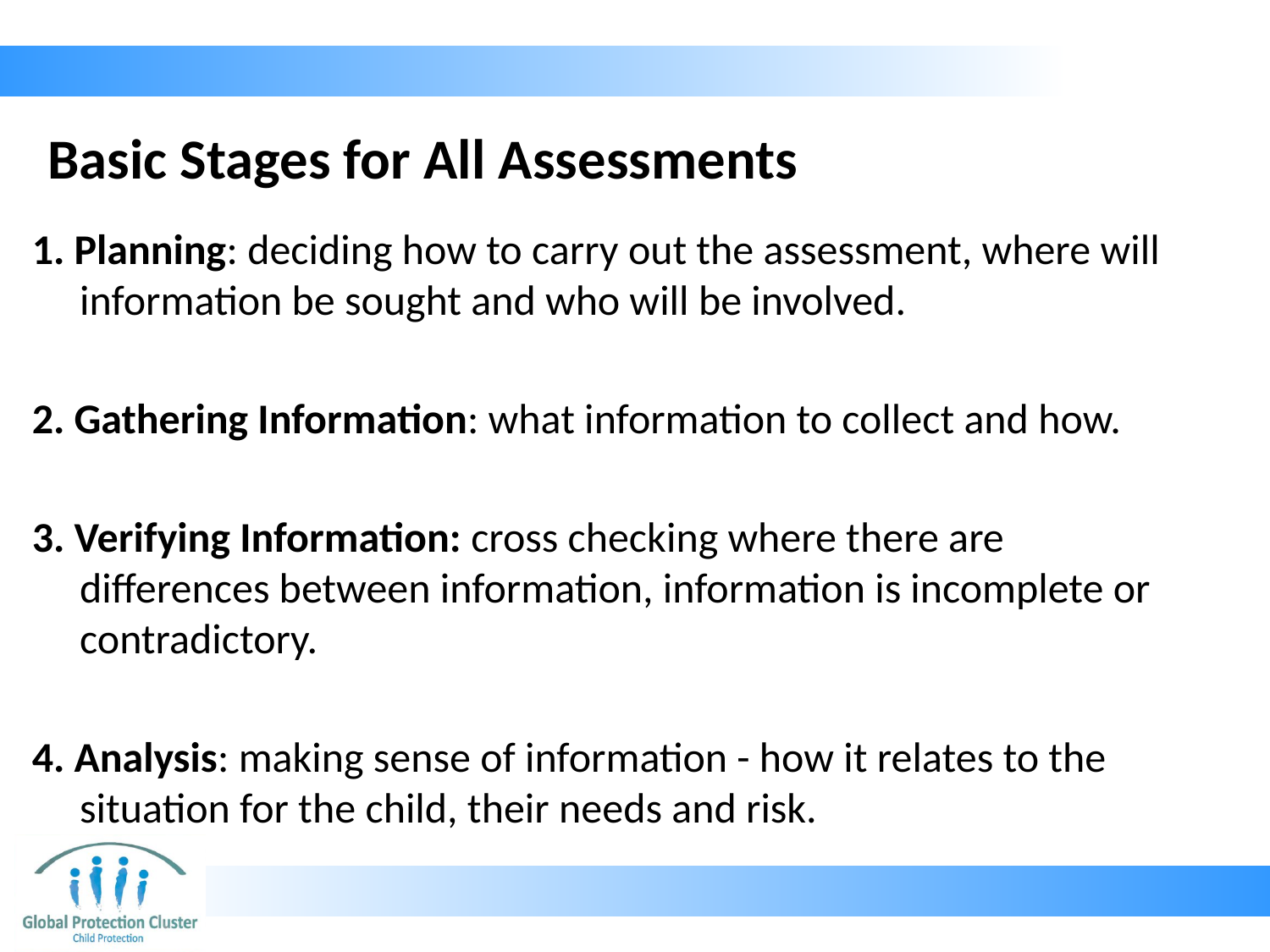

# Basic Stages for All Assessments
1. Planning: deciding how to carry out the assessment, where will information be sought and who will be involved.

2. Gathering Information: what information to collect and how.

3. Verifying Information: cross checking where there are differences between information, information is incomplete or contradictory.

4. Analysis: making sense of information - how it relates to the situation for the child, their needs and risk.